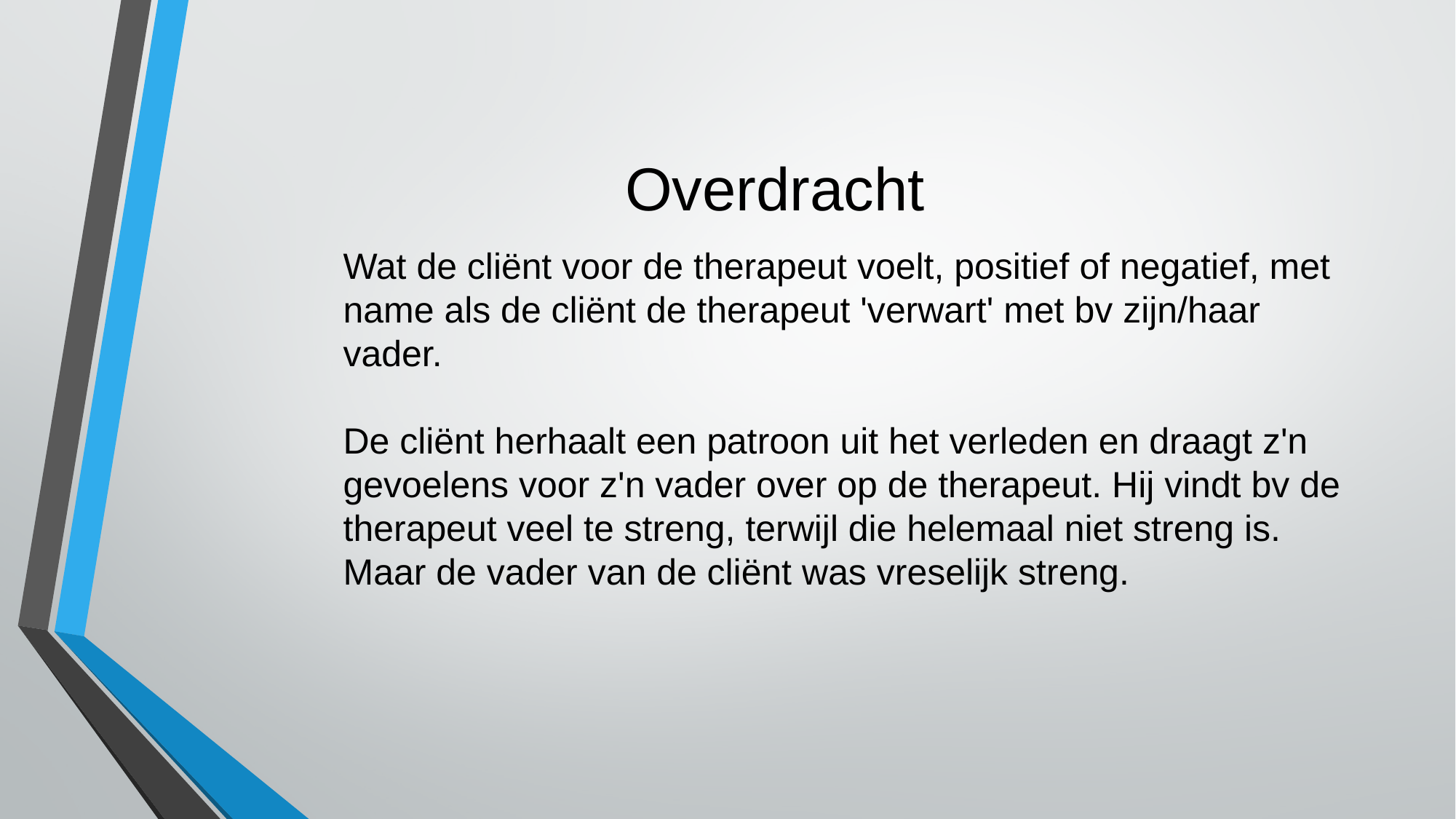

# Overdracht
Wat de cliënt voor de therapeut voelt, positief of negatief, met name als de cliënt de therapeut 'verwart' met bv zijn/haar vader.

De cliënt herhaalt een patroon uit het verleden en draagt z'n gevoelens voor z'n vader over op de therapeut. Hij vindt bv de therapeut veel te streng, terwijl die helemaal niet streng is. Maar de vader van de cliënt was vreselijk streng.